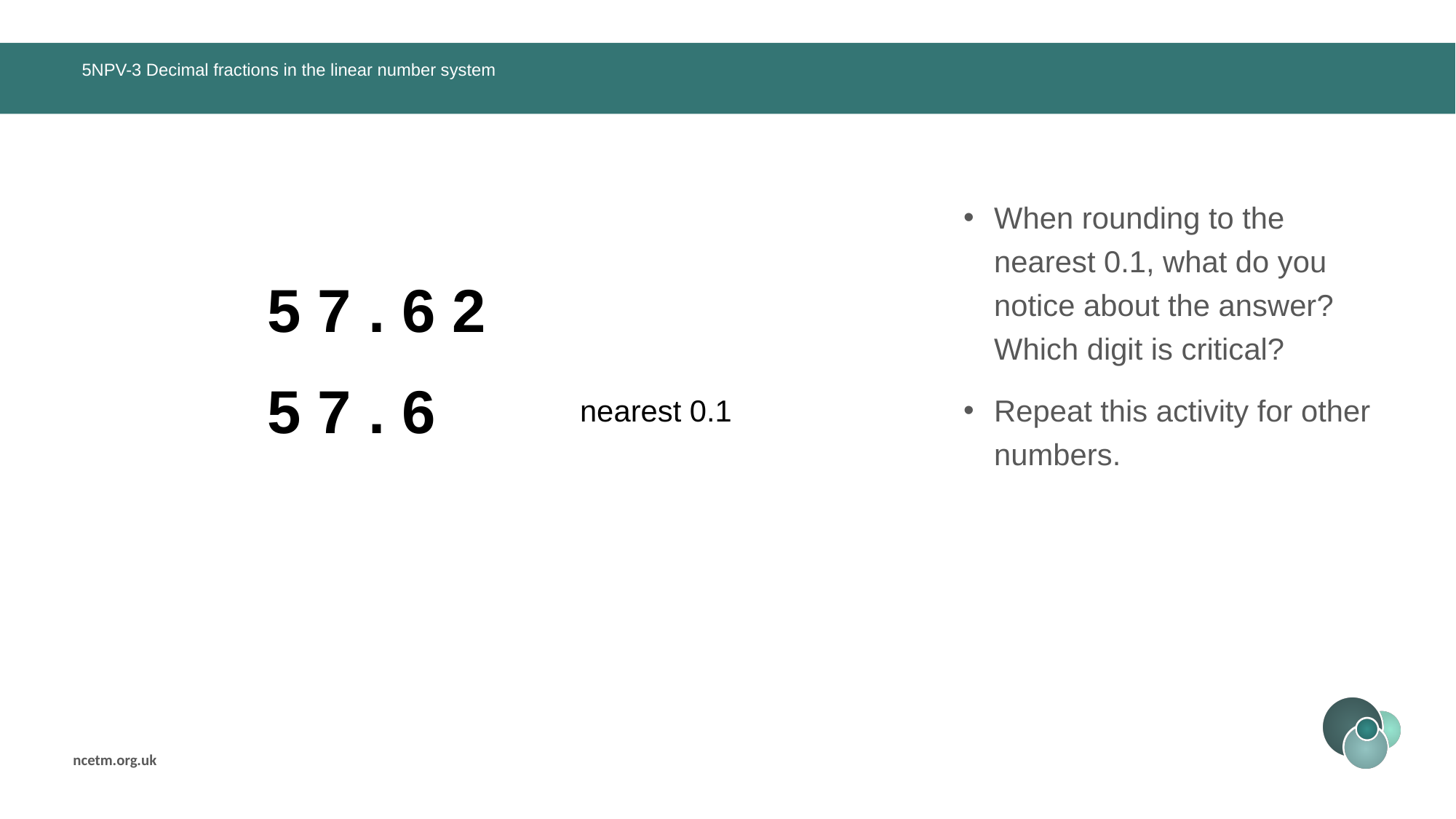

# 5NPV-3 Decimal fractions in the linear number system
When rounding to the nearest 0.1, what do you notice about the answer? Which digit is critical?
Repeat this activity for other numbers.
5 7 . 6 2
5 7 . 6
nearest 0.1